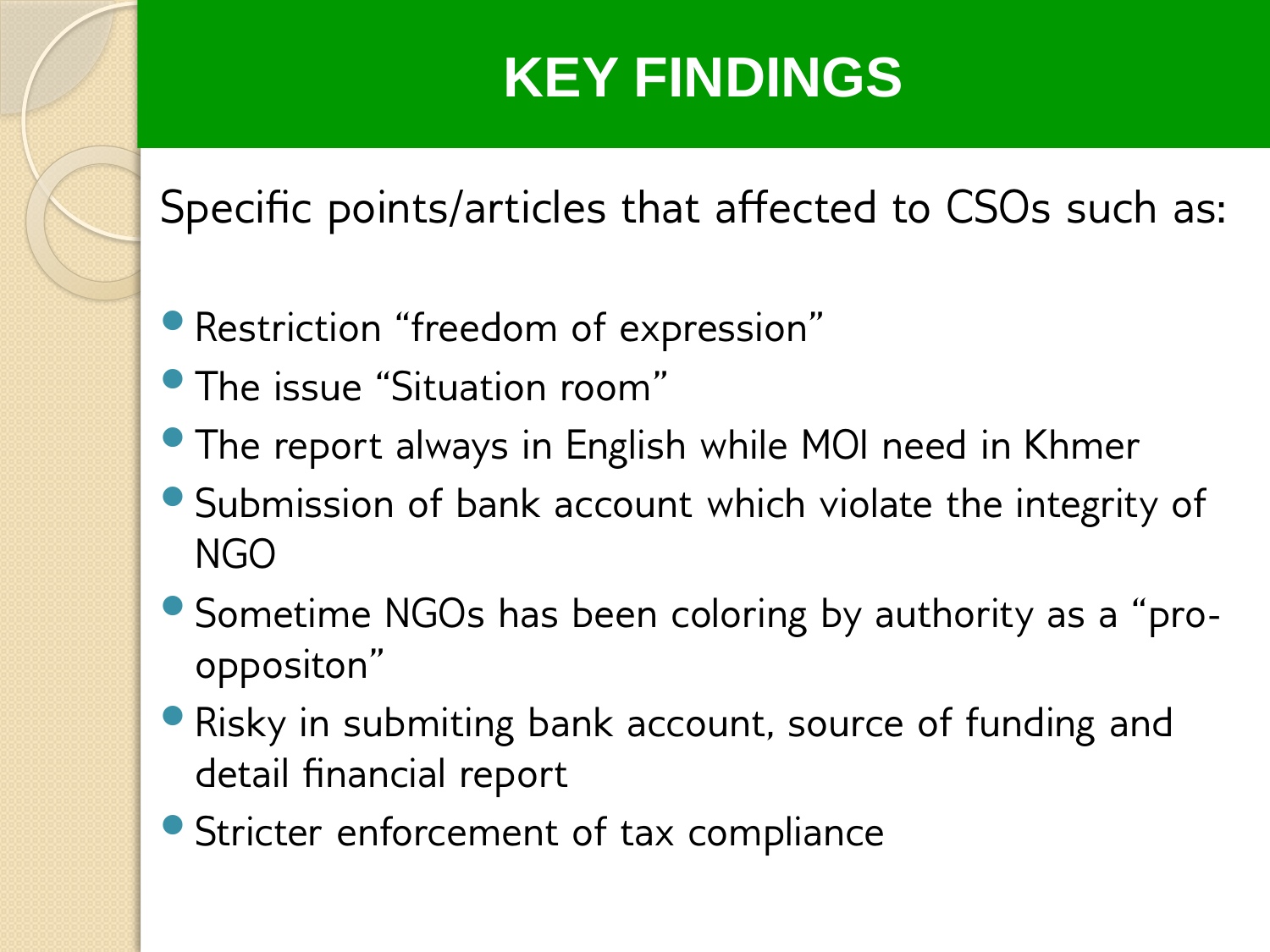

KEY FINDINGS
Specific points/articles that affected to CSOs such as:

Restriction “freedom of expression”
The issue “Situation room”
The report always in English while MOI need in Khmer
Submission of bank account which violate the integrity of NGO
Sometime NGOs has been coloring by authority as a “pro-oppositon”
Risky in submiting bank account, source of funding and detail financial report
Stricter enforcement of tax compliance